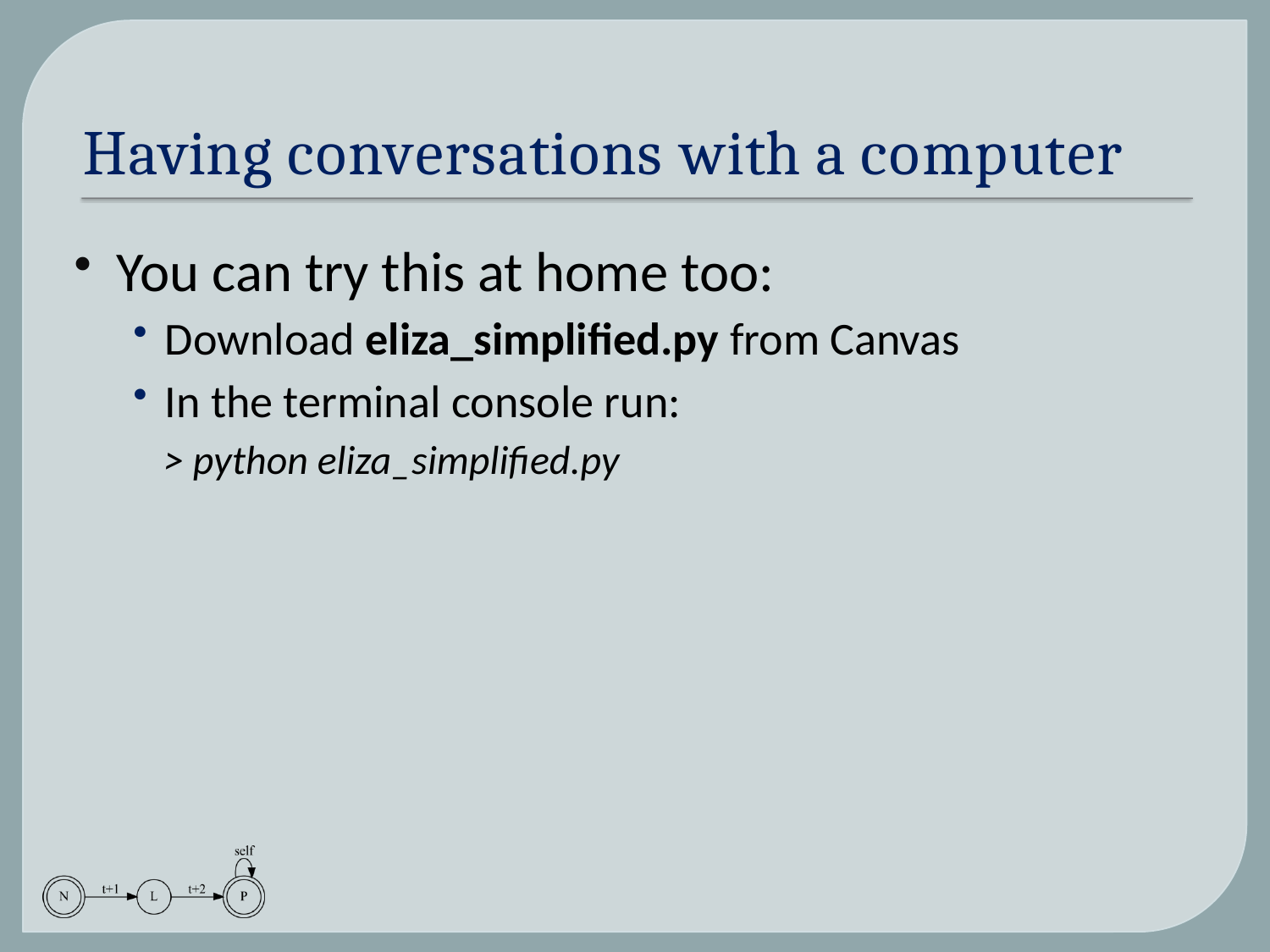

# Having conversations with a computer
You can try this at home too:
Download eliza_simplified.py from Canvas
In the terminal console run:
> python eliza_simplified.py